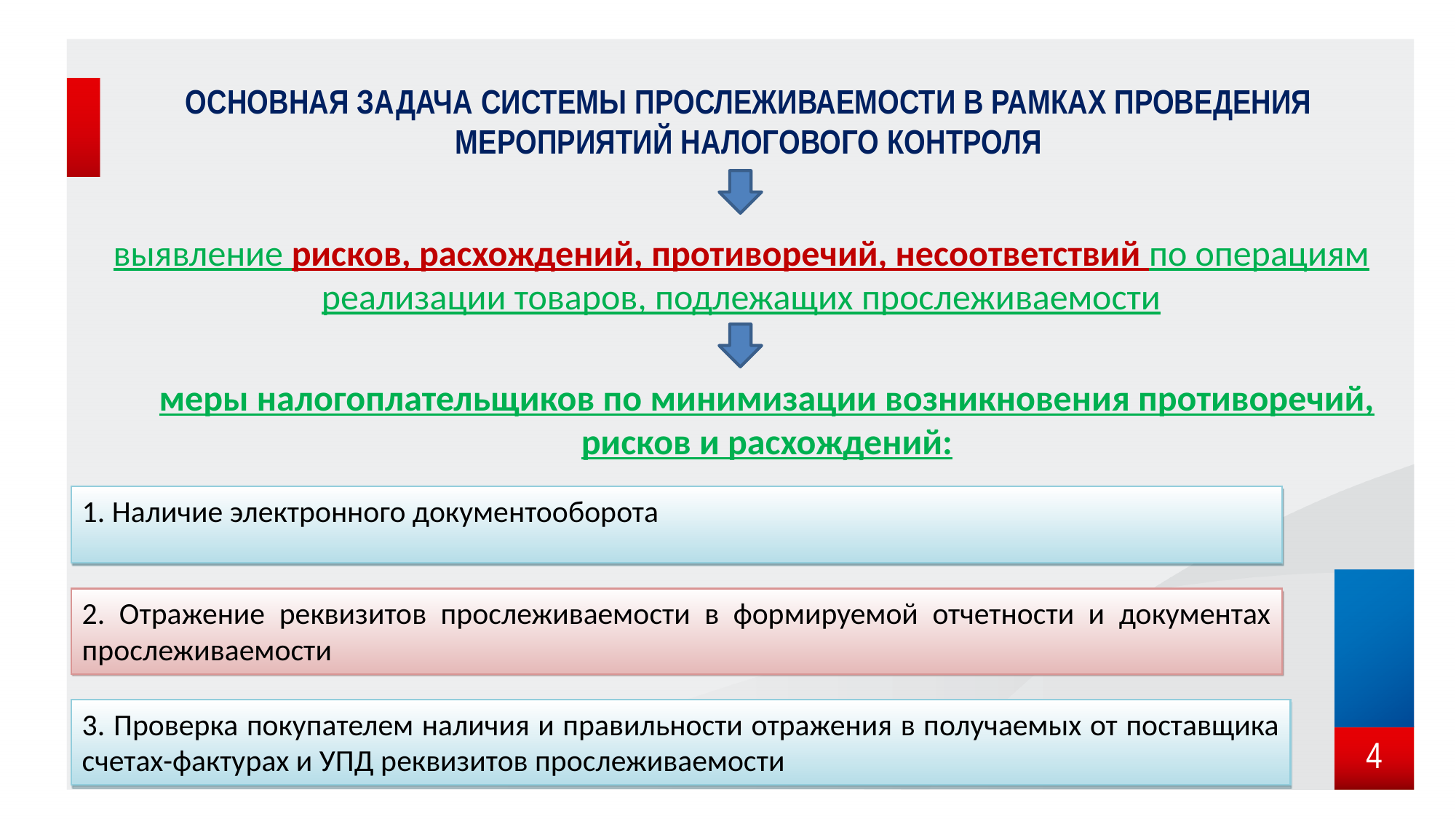

# ОСНОВНАЯ ЗАДАЧА СИСТЕМЫ ПРОСЛЕЖИВАЕМОСТИ В РАМКАХ ПРОВЕДЕНИЯ МЕРОПРИЯТИЙ НАЛОГОВОГО КОНТРОЛЯ

выявление рисков, расхождений, противоречий, несоответствий по операциям реализации товаров, подлежащих прослеживаемости

меры налогоплательщиков по минимизации возникновения противоречий, рисков и расхождений:
1. Наличие электронного документооборота
2. Отражение реквизитов прослеживаемости в формируемой отчетности и документах прослеживаемости
3. Проверка покупателем наличия и правильности отражения в получаемых от поставщика счетах-фактурах и УПД реквизитов прослеживаемости
4